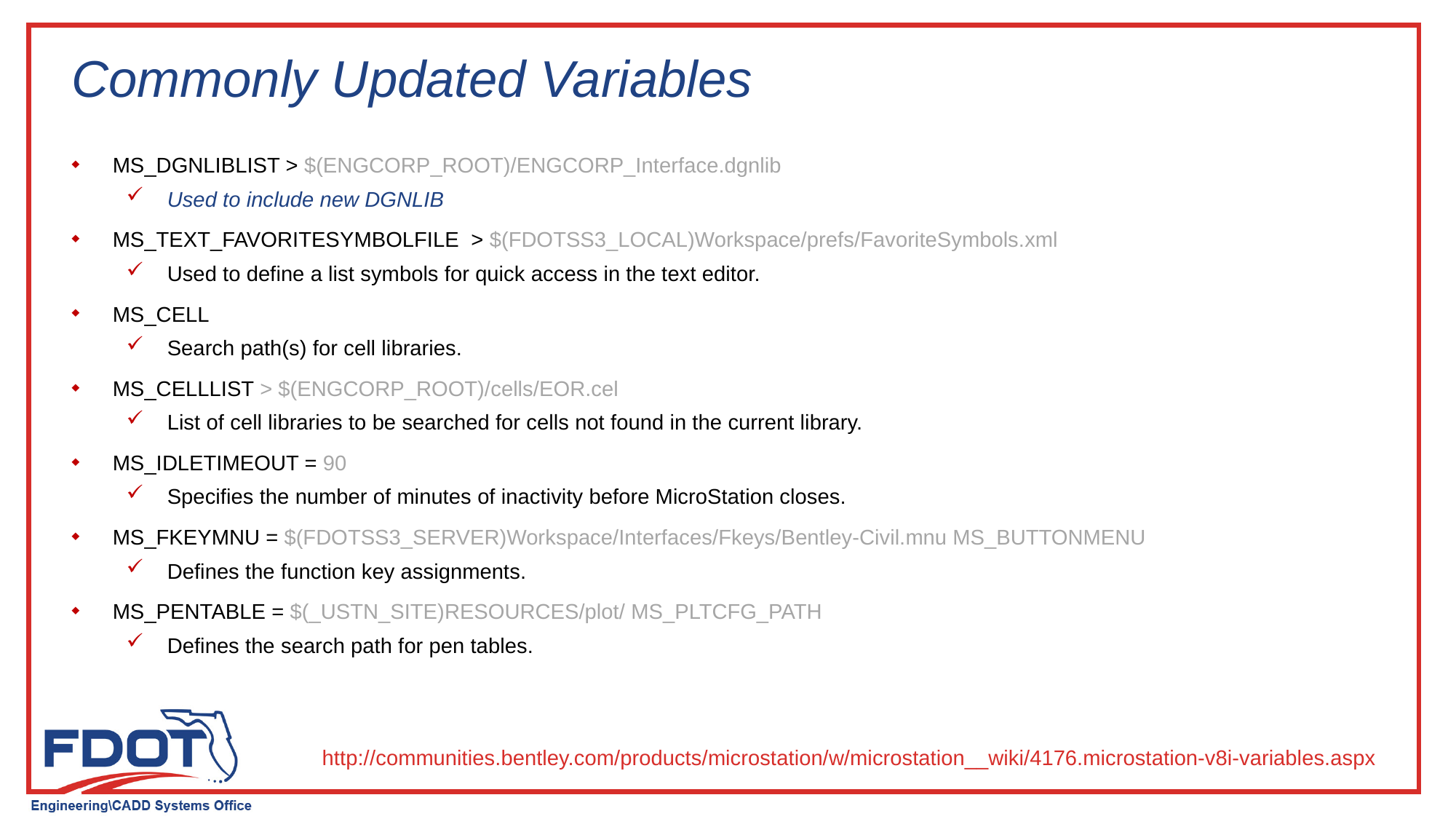

# Commonly Updated Variables
MS_DGNLIBLIST > $(ENGCORP_ROOT)/ENGCORP_Interface.dgnlib
Used to include new DGNLIB
MS_TEXT_FAVORITESYMBOLFILE  > $(FDOTSS3_LOCAL)Workspace/prefs/FavoriteSymbols.xml
Used to define a list symbols for quick access in the text editor.
MS_CELL
Search path(s) for cell libraries.
MS_CELLLIST > $(ENGCORP_ROOT)/cells/EOR.cel
List of cell libraries to be searched for cells not found in the current library.
MS_IDLETIMEOUT = 90
Specifies the number of minutes of inactivity before MicroStation closes.
MS_FKEYMNU = $(FDOTSS3_SERVER)Workspace/Interfaces/Fkeys/Bentley-Civil.mnu MS_BUTTONMENU
Defines the function key assignments.
MS_PENTABLE = $(_USTN_SITE)RESOURCES/plot/ MS_PLTCFG_PATH
Defines the search path for pen tables.
http://communities.bentley.com/products/microstation/w/microstation__wiki/4176.microstation-v8i-variables.aspx